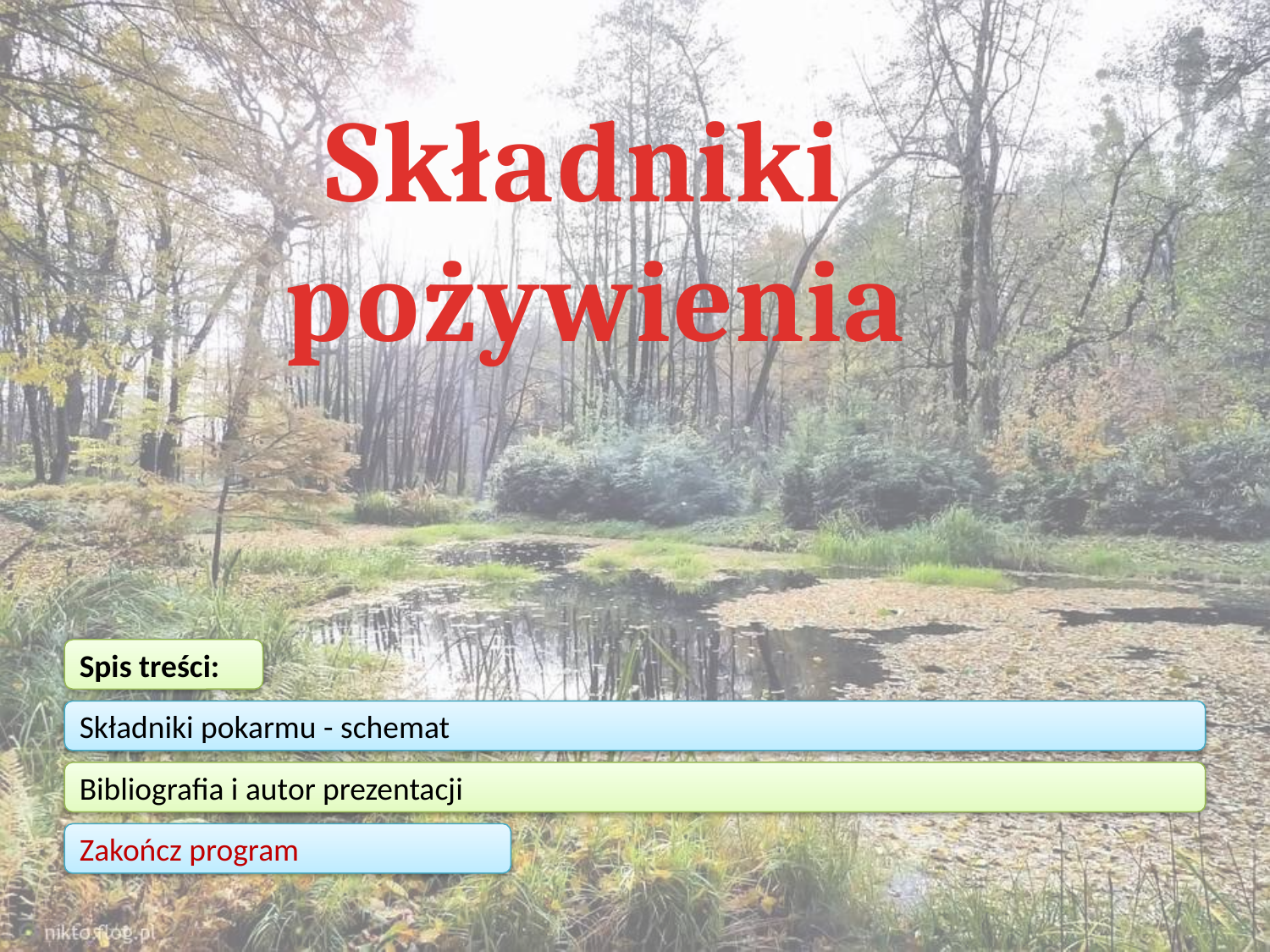

Składniki
pożywienia
Spis treści:
Składniki pokarmu - schemat
Bibliografia i autor prezentacji
Zakończ program